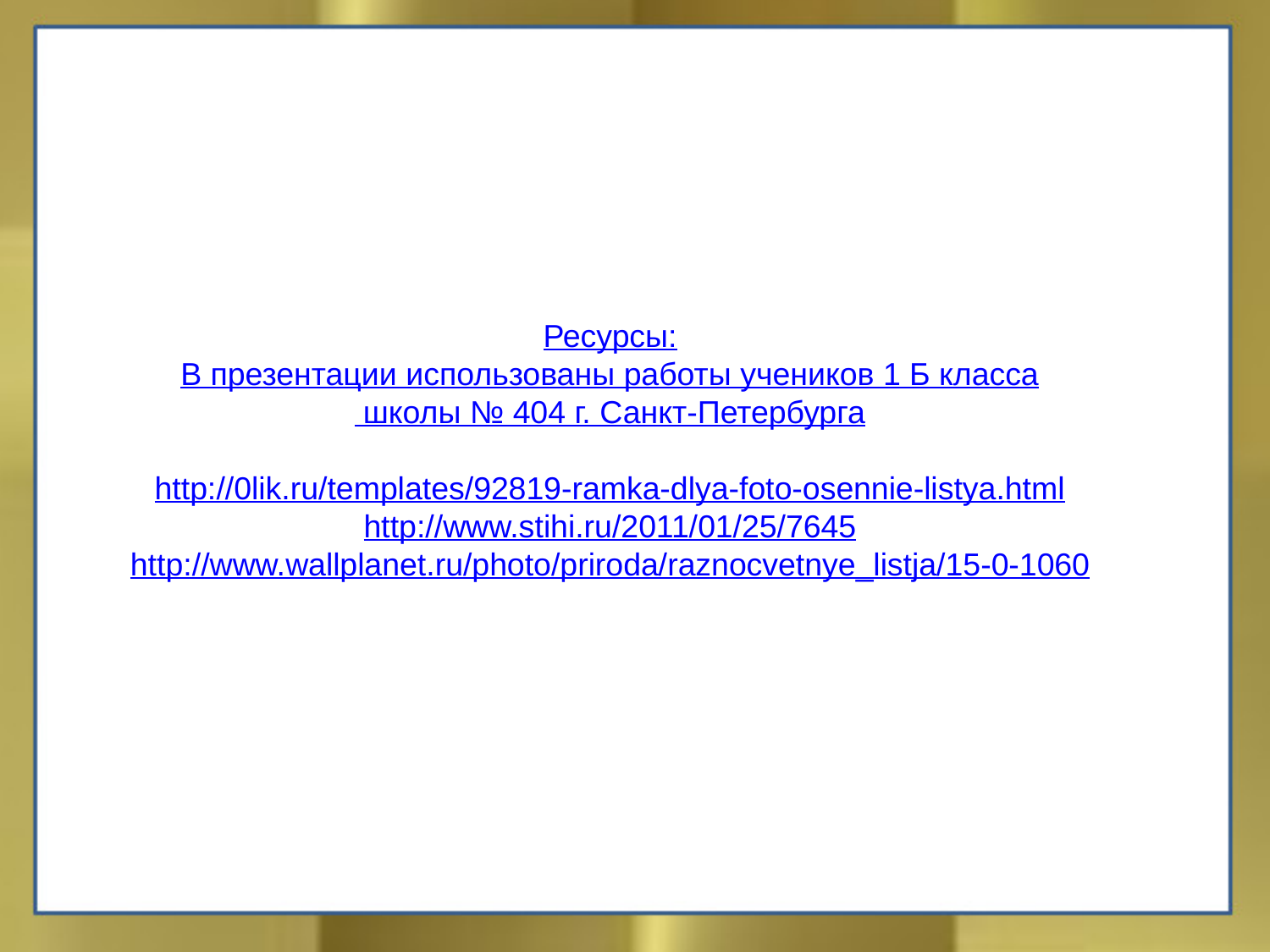

Ресурсы:
В презентации использованы работы учеников 1 Б класса
 школы № 404 г. Санкт-Петербурга

http://0lik.ru/templates/92819-ramka-dlya-foto-osennie-listya.html
http://www.stihi.ru/2011/01/25/7645
http://www.wallplanet.ru/photo/priroda/raznocvetnye_listja/15-0-1060